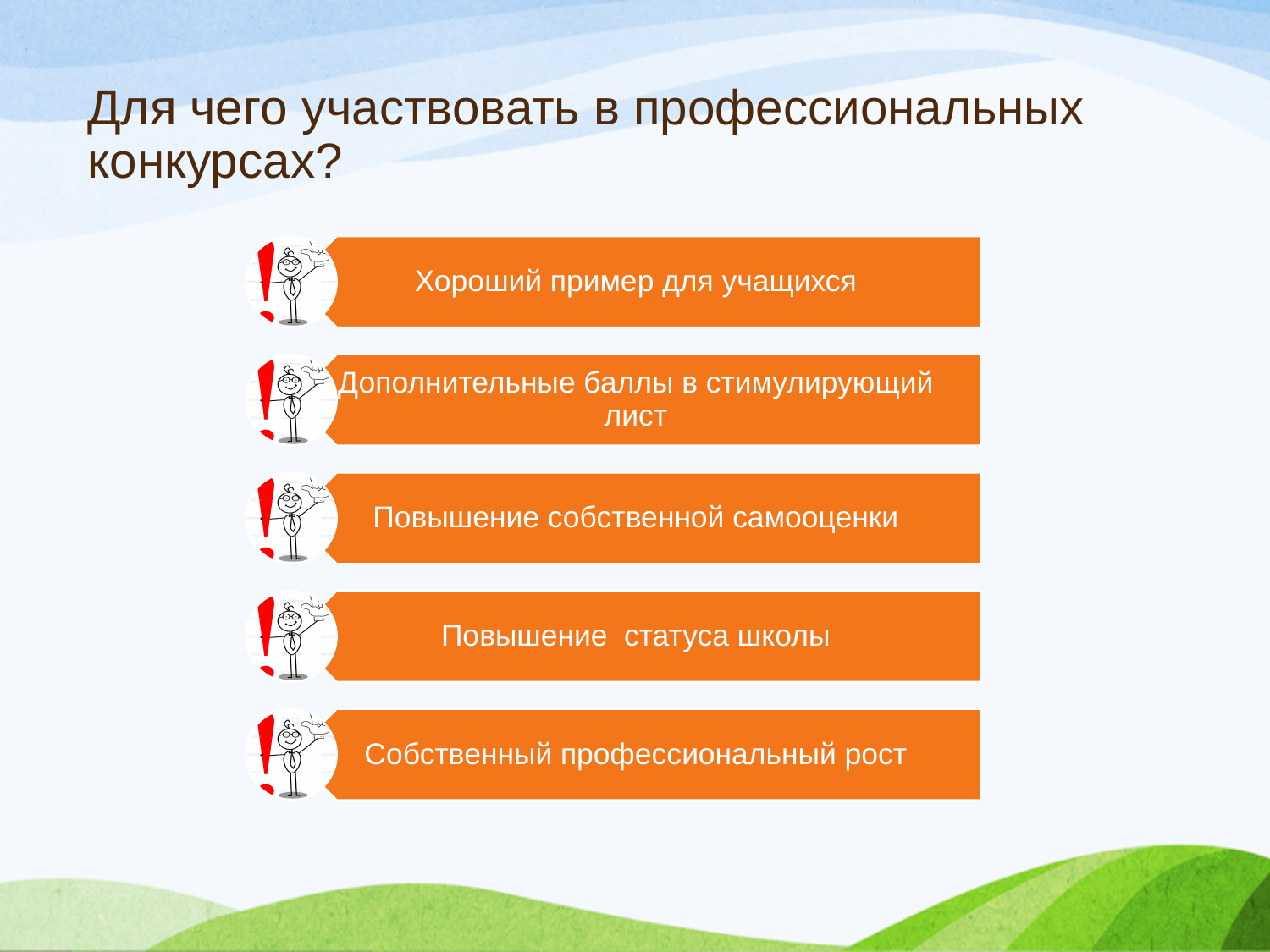

# Для чего участвовать в профессиональных конкурсах?
Хороший пример для учащихся
Дополнительные баллы в стимулирующий лист
Повышение собственной самооценки
Повышение  статуса школы
Собственный профессиональный рост